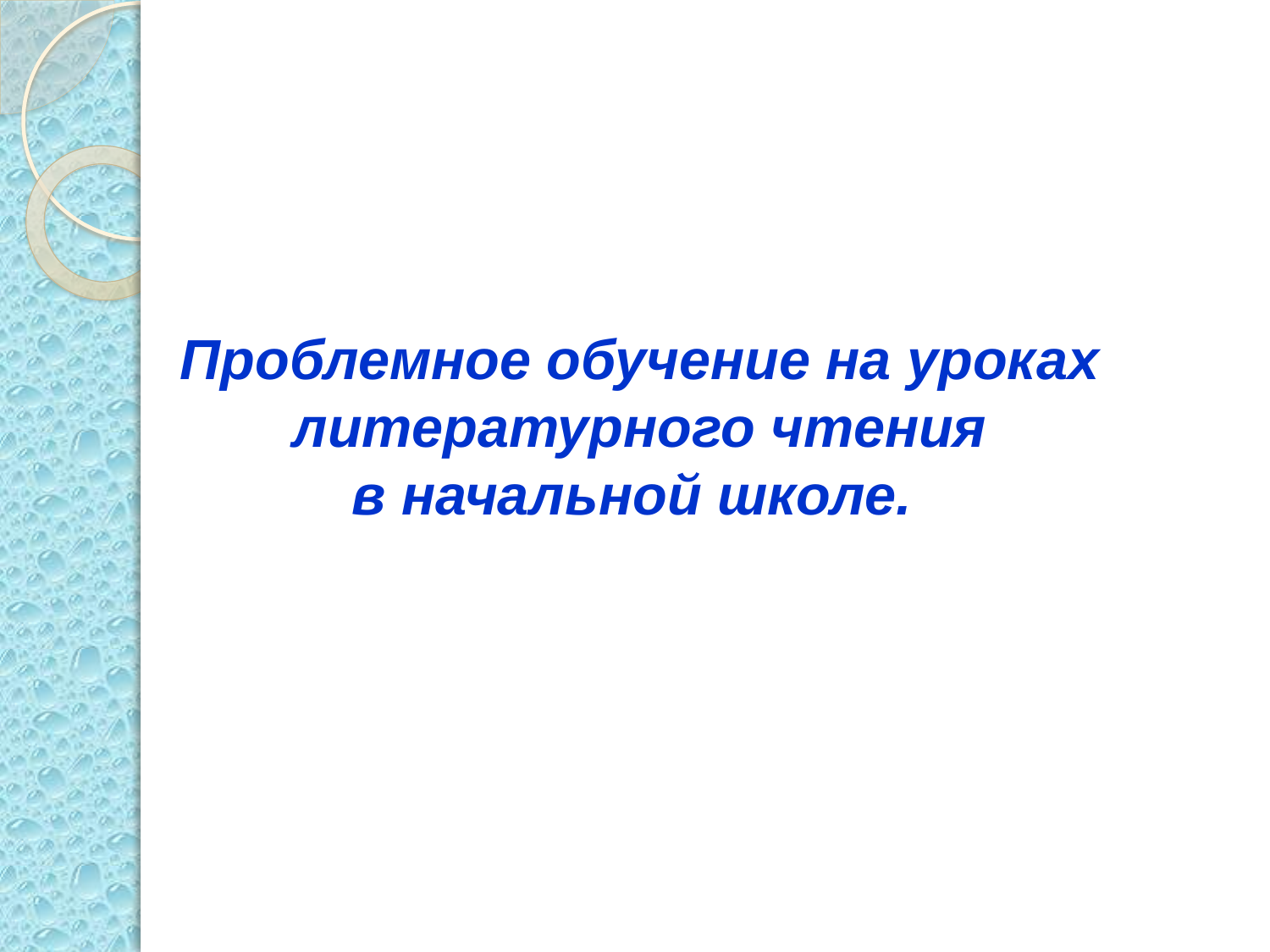

Проблемное обучение на уроках литературного чтения
в начальной школе.